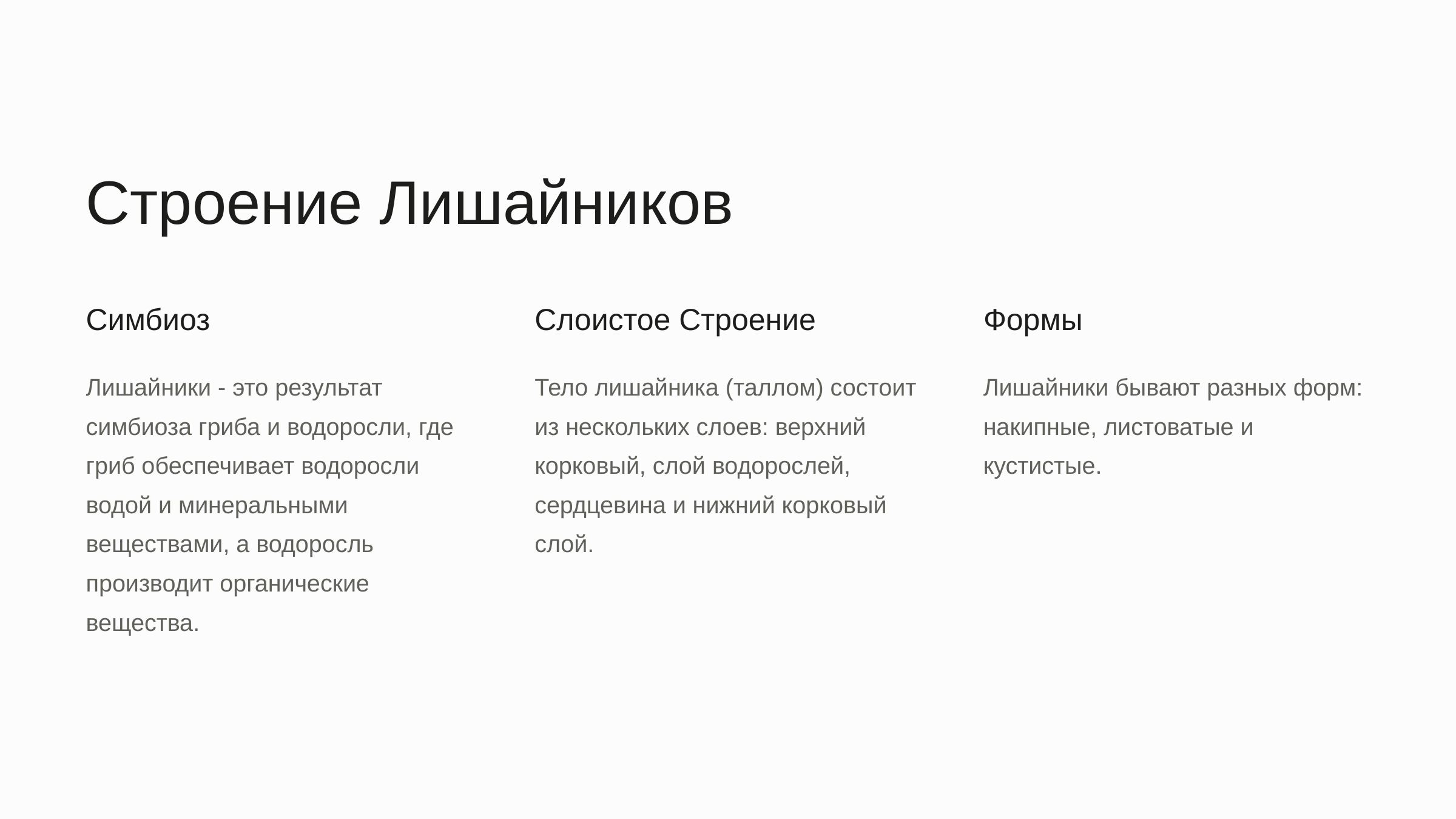

Строение Лишайников
Симбиоз
Слоистое Строение
Формы
Лишайники - это результат симбиоза гриба и водоросли, где гриб обеспечивает водоросли водой и минеральными веществами, а водоросль производит органические вещества.
Тело лишайника (таллом) состоит из нескольких слоев: верхний корковый, слой водорослей, сердцевина и нижний корковый слой.
Лишайники бывают разных форм: накипные, листоватые и кустистые.